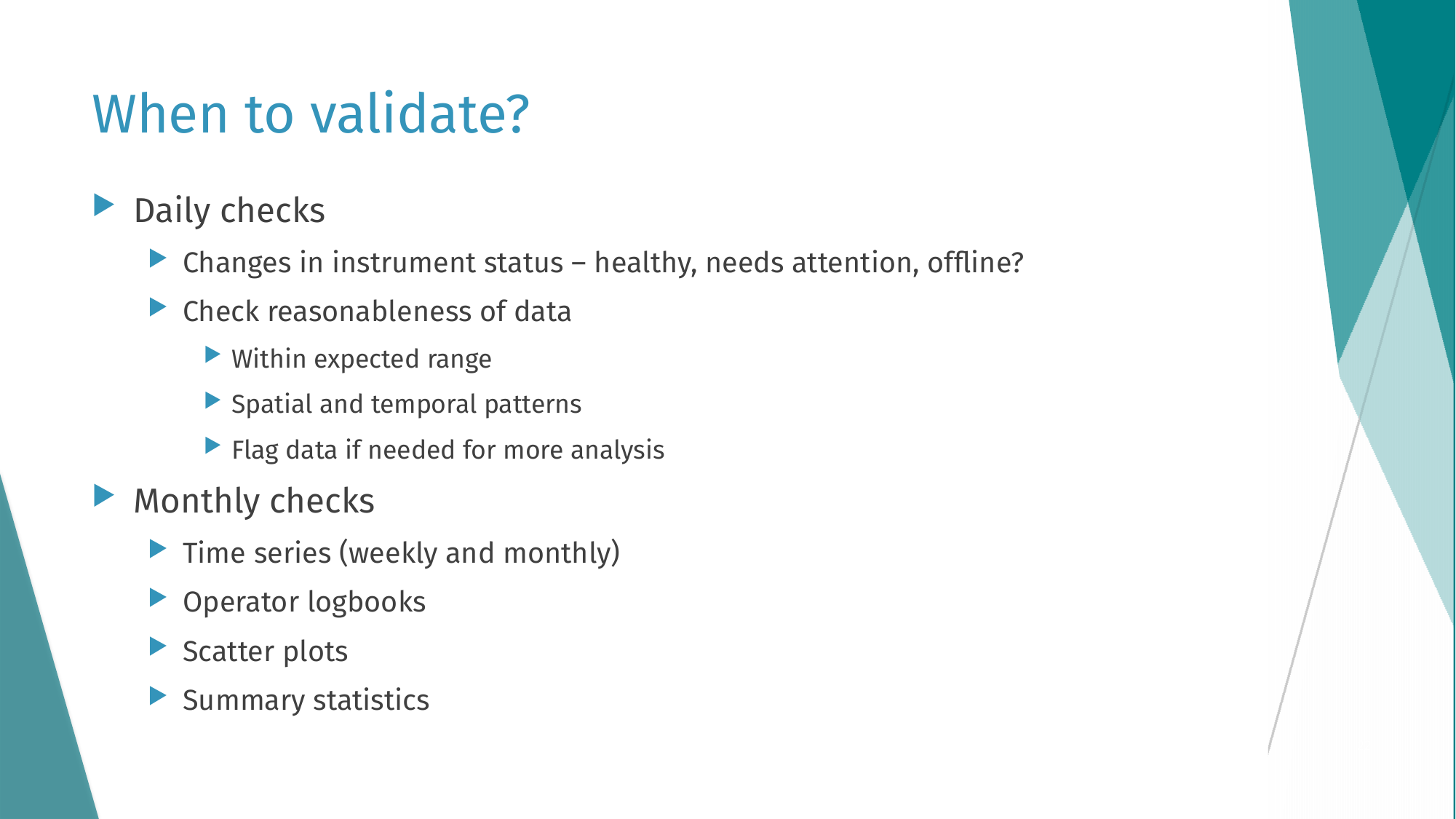

# When to validate?
Daily checks
Changes in instrument status – healthy, needs attention, offline?
Check reasonableness of data
Within expected range
Spatial and temporal patterns
Flag data if needed for more analysis
Monthly checks
Time series (weekly and monthly)
Operator logbooks
Scatter plots
Summary statistics

22